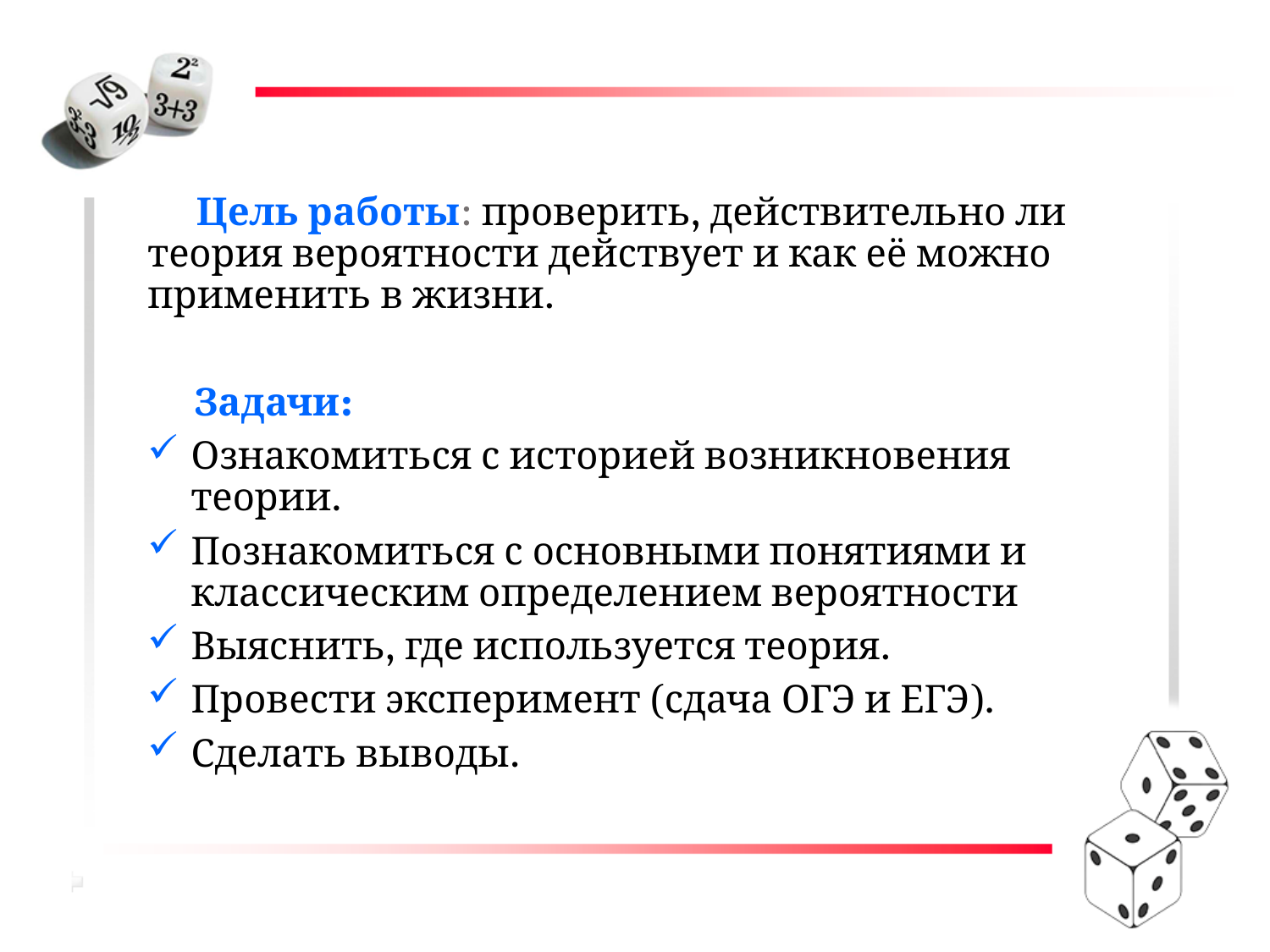

Цель работы: проверить, действительно ли теория вероятности действует и как её можно применить в жизни.

     Задачи:
Ознакомиться с историей возникновения теории.
Познакомиться с основными понятиями и классическим определением вероятности
Выяснить, где используется теория.
Провести эксперимент (сдача ОГЭ и ЕГЭ).
Сделать выводы.